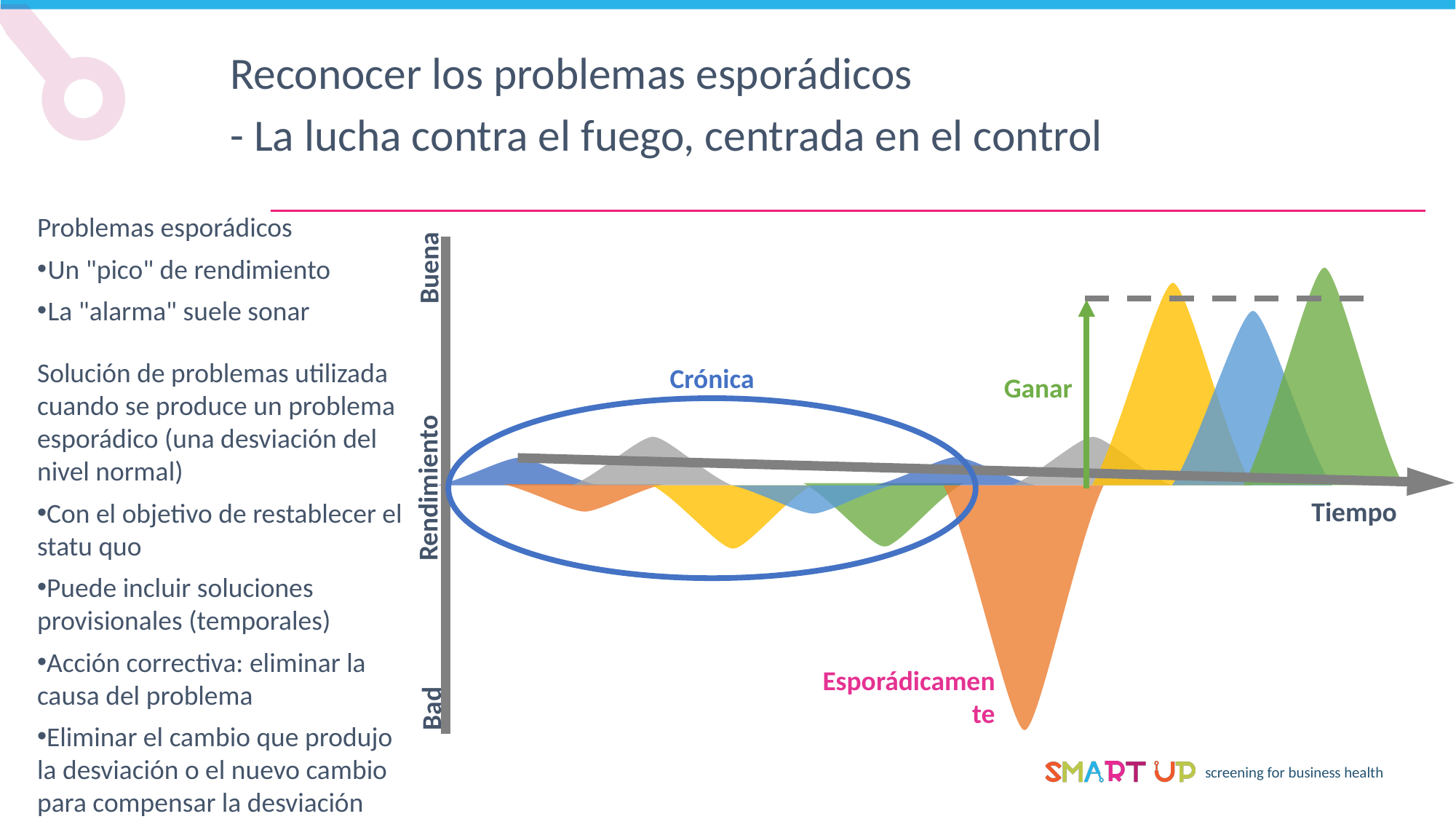

Reconocer los problemas esporádicos
- La lucha contra el fuego, centrada en el control
Problemas esporádicos
Un "pico" de rendimiento
La "alarma" suele sonar

Solución de problemas utilizada cuando se produce un problema esporádico (una desviación del nivel normal)
Con el objetivo de restablecer el statu quo
Puede incluir soluciones provisionales (temporales)
Acción correctiva: eliminar la causa del problema
Eliminar el cambio que produjo la desviación o el nuevo cambio para compensar la desviación
Lucha contra el fuego: centrarse en el control

Buena

Crónica
Ganar

Rendimiento

Tiempo
Bad
Esporádicamente